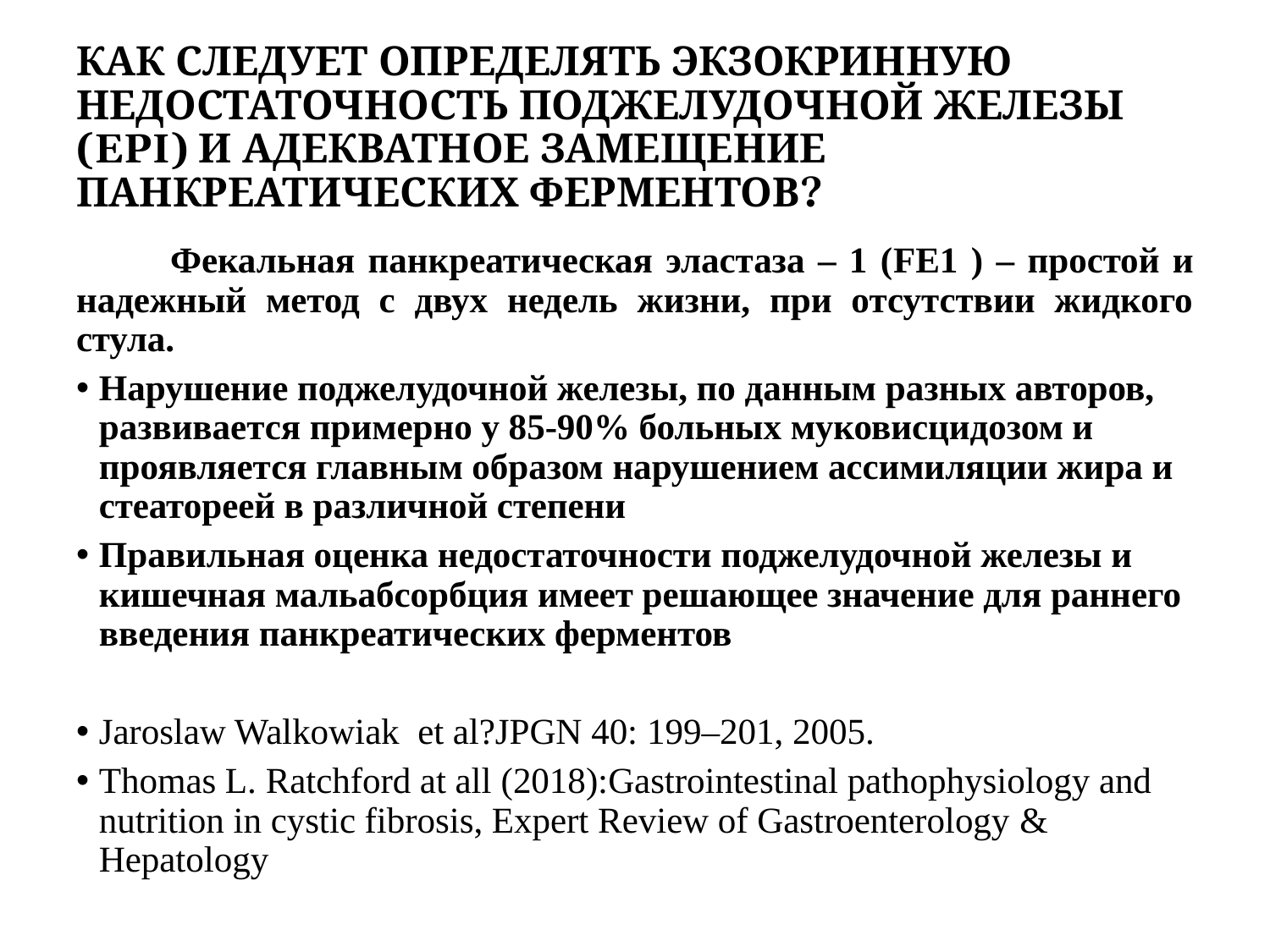

# КАК СЛЕДУЕТ ОПРЕДЕЛЯТЬ ЭКЗОКРИННУЮ НЕДОСТАТОЧНОСТЬ ПОДЖЕЛУДОЧНОЙ ЖЕЛЕЗЫ (EPI) И АДЕКВАТНОЕ ЗАМЕЩЕНИЕ ПАНКРЕАТИЧЕСКИХ ФЕРМЕНТОВ?

	Фекальная панкреатическая эластаза – 1 (FE1 ) – простой и надежный метод с двух недель жизни, при отсутствии жидкого стула.
Нарушение поджелудочной железы, по данным разных авторов, развивается примерно у 85-90% больных муковисцидозом и проявляется главным образом нарушением ассимиляции жира и стеатореей в различной степени
Правильная оценка недостаточности поджелудочной железы и кишечная мальабсорбция имеет решающее значение для раннего введения панкреатических ферментов

Jaroslaw Walkowiak  et al?JPGN 40: 199–201, 2005.
Thomas L. Ratchford at all (2018):Gastrointestinal pathophysiology and nutrition in cystic fibrosis, Expert Review of Gastroenterology & Hepatology